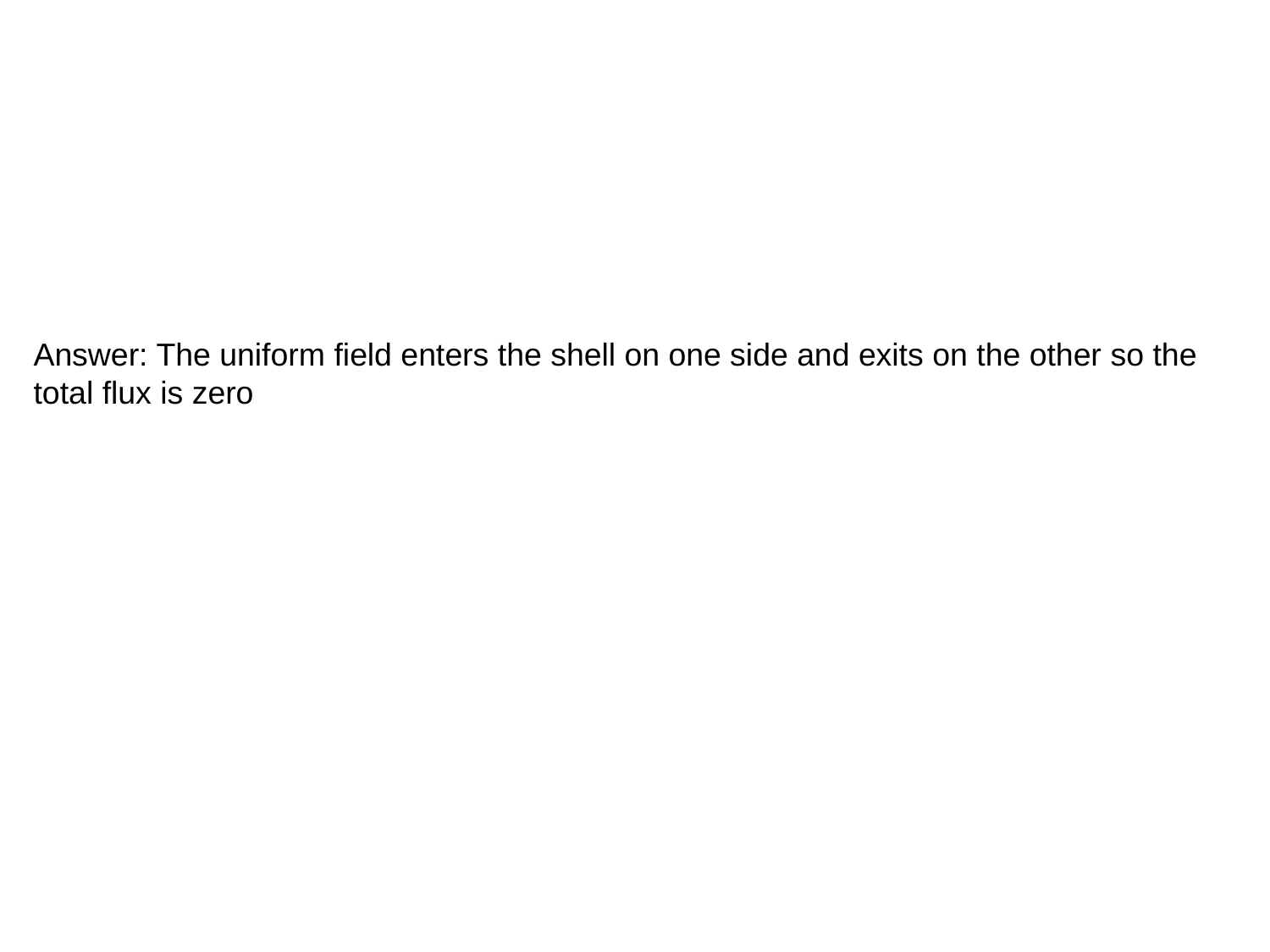

Answer: The uniform field enters the shell on one side and exits on the other so the total flux is zero